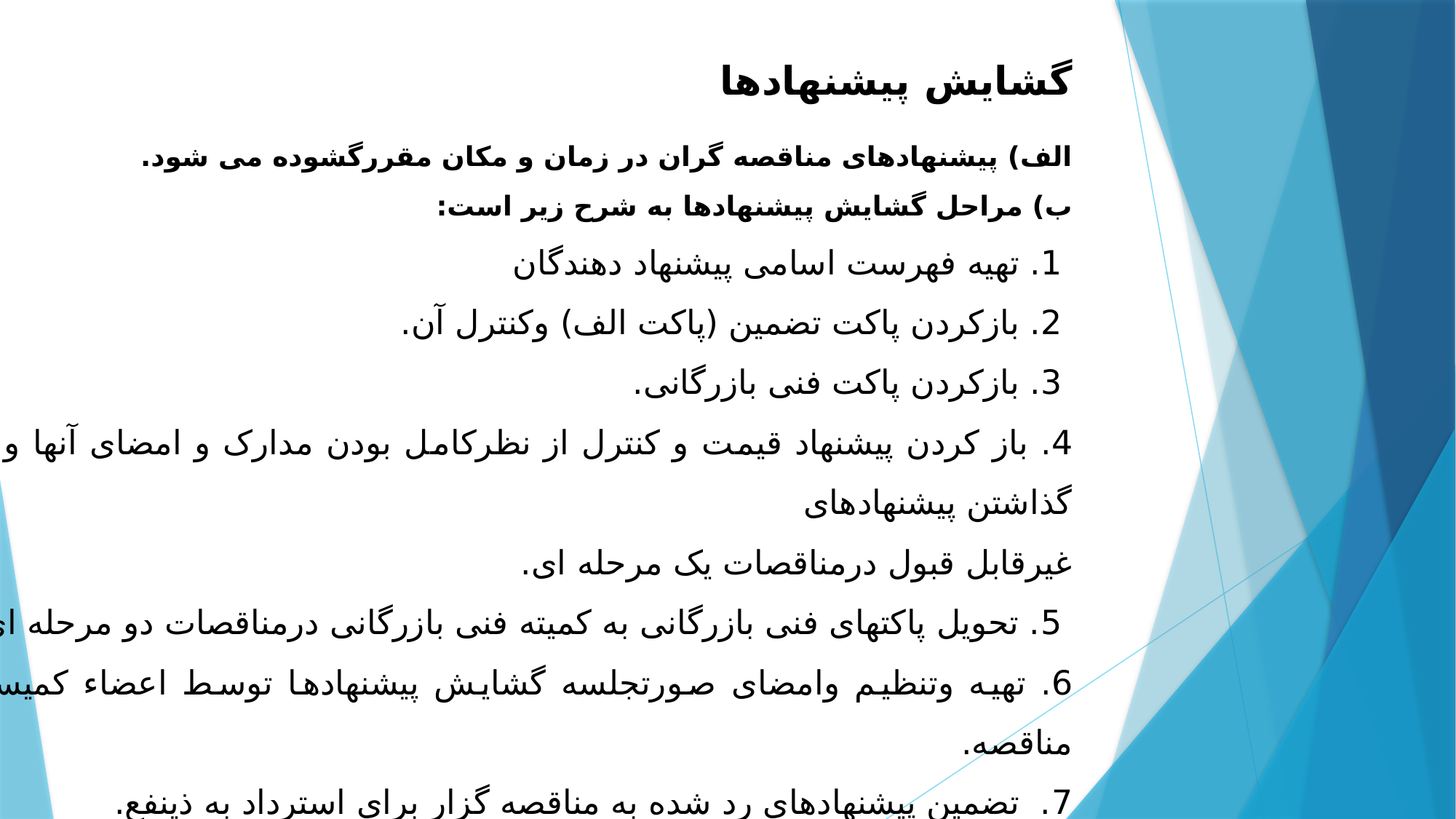

گشایش پیشنهادها

الف) پیشنهادهای مناقصه گران در زمان و مکان مقررگشوده می شود.
ب) مراحل گشایش پیشنهادها به شرح زیر است:
 1. تهیه فهرست اسامی پیشنهاد دهندگان
 2. بازکردن پاکت تضمین (پاکت الف) وکنترل آن.
 3. بازکردن پاکت فنی بازرگانی.
4. باز کردن پیشنهاد قیمت و کنترل از نظرکامل بودن مدارک و امضای آنها و کنار گذاشتن پیشنهادهای
غیرقابل قبول درمناقصات یک مرحله ای.
 5. تحویل پاکتهای فنی بازرگانی به کمیته فنی بازرگانی درمناقصات دو مرحله ای.
6. تهیه وتنظیم وامضای صورتجلسه گشایش پیشنهادها توسط اعضاء کمیسیون مناقصه.
7.  تضمین پیشنهادهای رد شده به مناقصه گزار برای استرداد به ذینفع.
 (بند الف و ب ماده 68 آئین نامه مالی و معاملاتی دانشگاه)